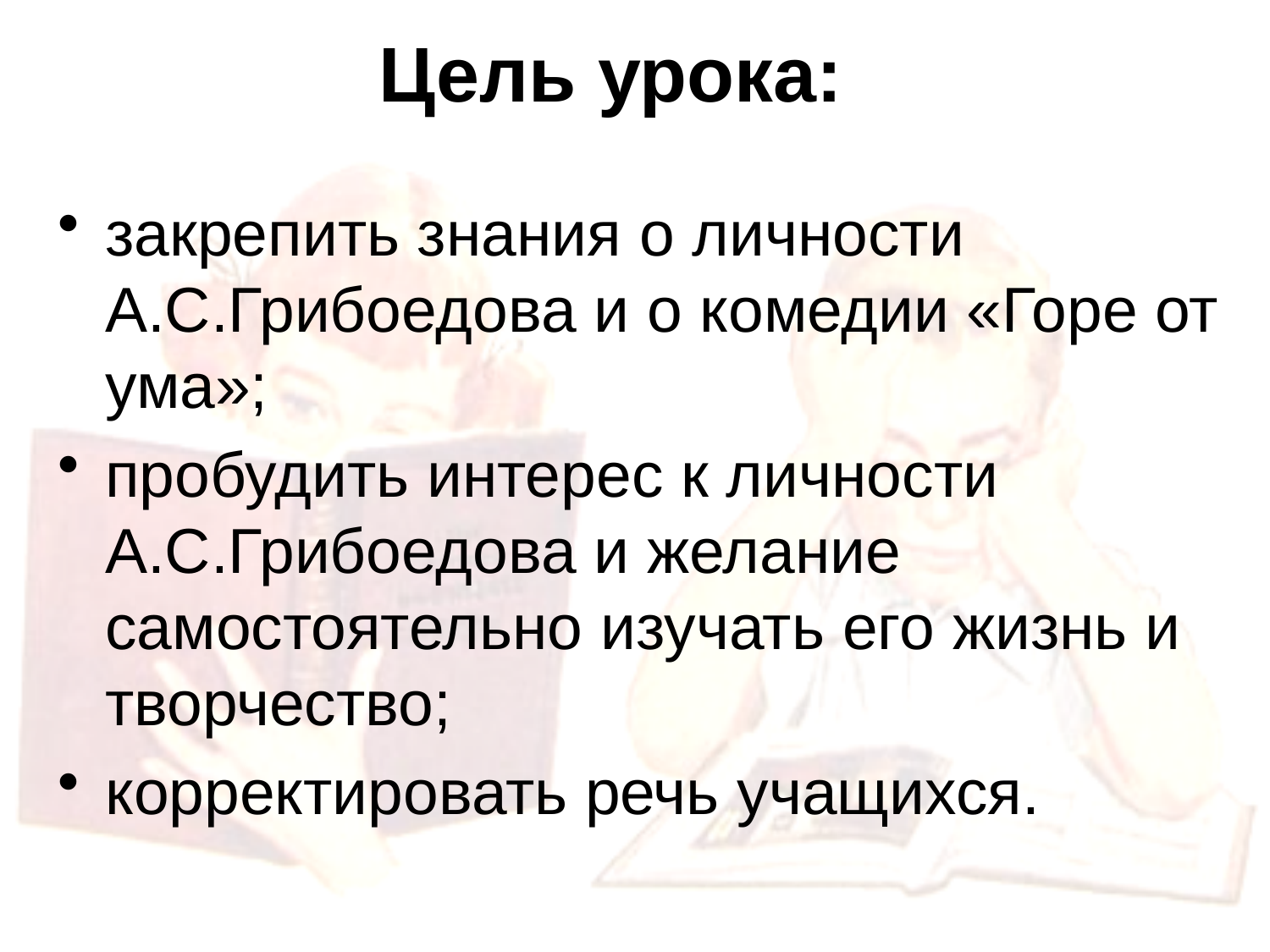

# Цель урока:
закрепить знания о личности А.С.Грибоедова и о комедии «Горе от ума»;
пробудить интерес к личности А.С.Грибоедова и желание самостоятельно изучать его жизнь и творчество;
корректировать речь учащихся.